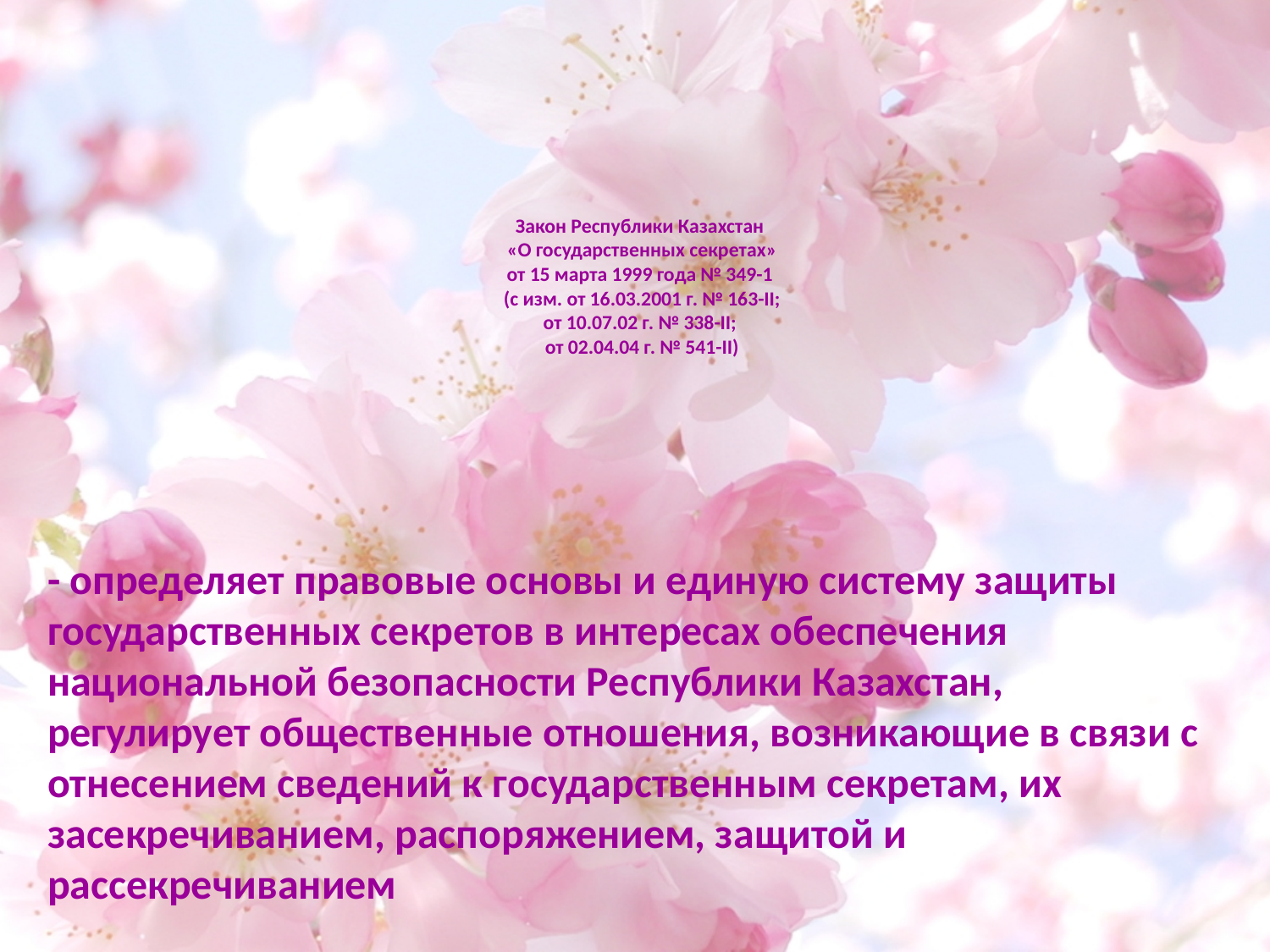

# Закон Республики Казахстан «О государственных секретах» от 15 марта 1999 года № 349-1 (с изм. от 16.03.2001 г. № 163-II; от 10.07.02 г. № 338-II; от 02.04.04 г. № 541-II)
- определяет правовые основы и единую систему защиты государственных секретов в интересах обеспечения национальной безопасности Республики Казахстан, регулирует общественные отношения, возникающие в связи с отнесением сведений к государственным секретам, их засекречиванием, распоряжением, защитой и рассекречиванием